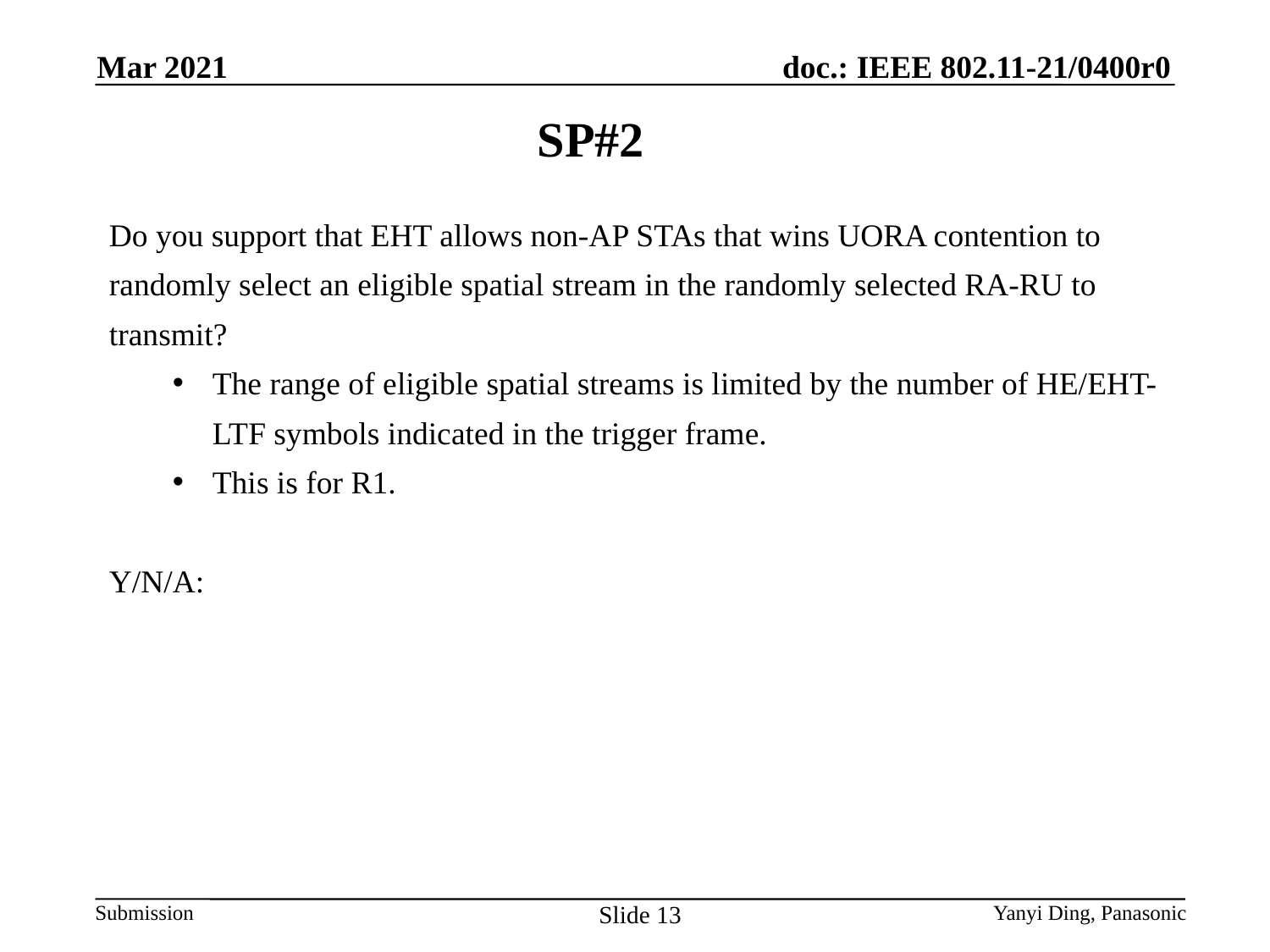

Mar 2021
SP#2
Do you support that EHT allows non-AP STAs that wins UORA contention to randomly select an eligible spatial stream in the randomly selected RA-RU to transmit?
The range of eligible spatial streams is limited by the number of HE/EHT-LTF symbols indicated in the trigger frame.
This is for R1.

Y/N/A:
Slide 13
Yanyi Ding, Panasonic